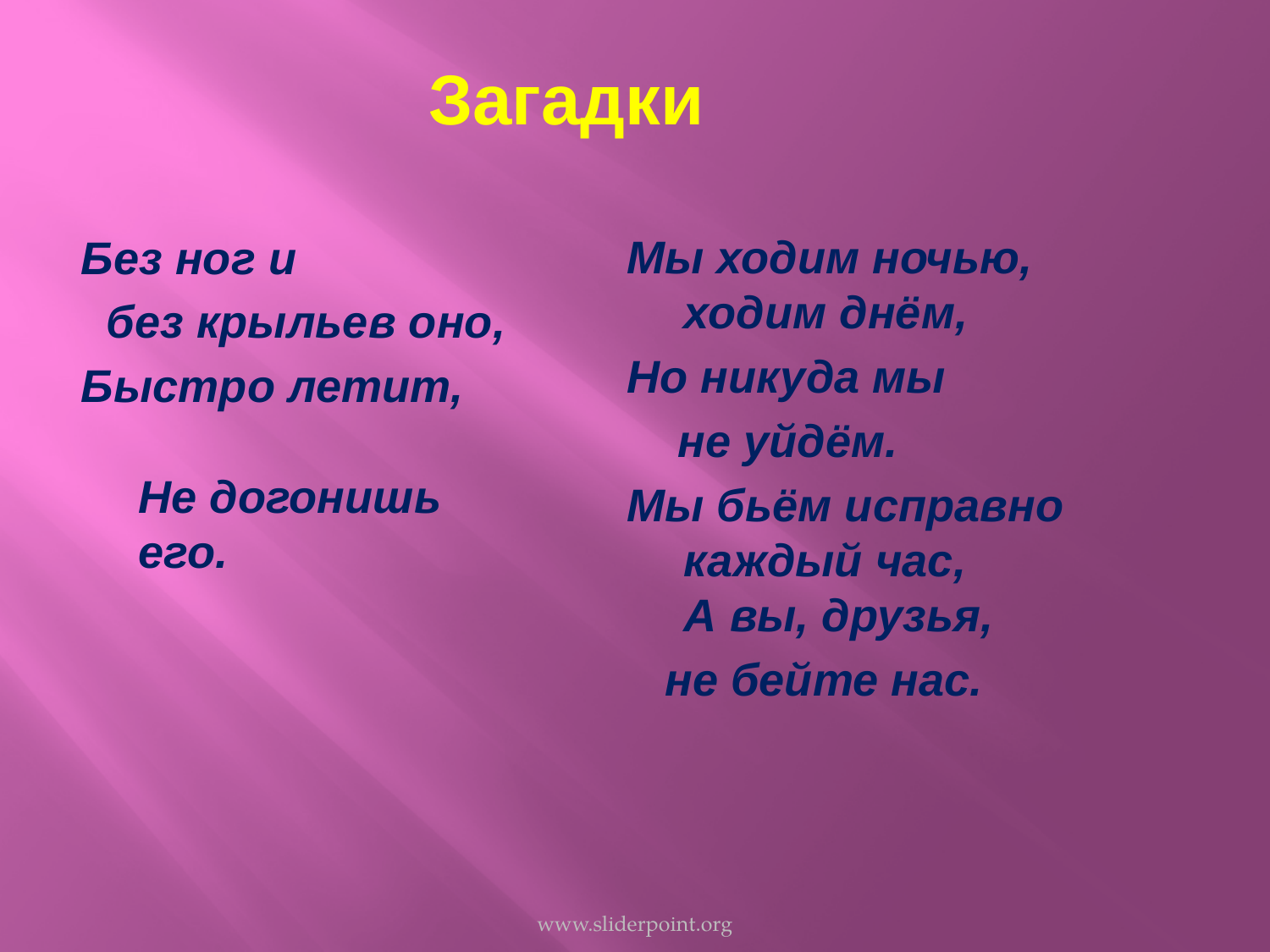

# Загадки
Без ног и
  без крыльев оно,
Быстро летит,                                  Не догонишь его.
Мы ходим ночью, ходим днём,
Но никуда мы
    не уйдём.
Мы бьём исправно каждый час,                А вы, друзья,
   не бейте нас.
www.sliderpoint.org